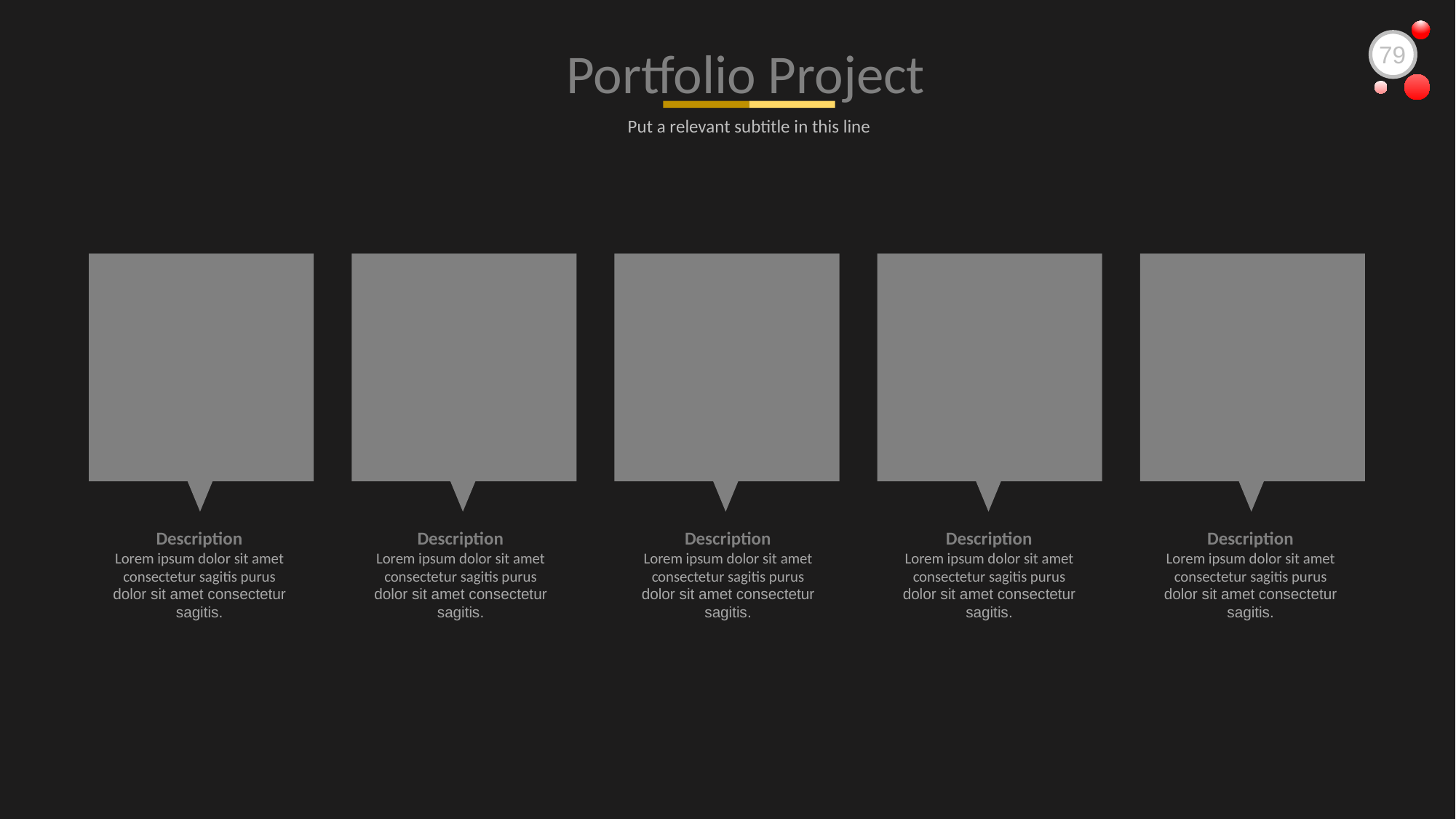

Portfolio Project

79

Put a relevant subtitle in this line

Description
Lorem ipsum dolor sit amet consectetur sagitis purus dolor sit amet consectetur sagitis.
Description
Lorem ipsum dolor sit amet consectetur sagitis purus dolor sit amet consectetur sagitis.
Description
Lorem ipsum dolor sit amet consectetur sagitis purus dolor sit amet consectetur sagitis.
Description
Lorem ipsum dolor sit amet consectetur sagitis purus dolor sit amet consectetur sagitis.
Description
Lorem ipsum dolor sit amet consectetur sagitis purus dolor sit amet consectetur sagitis.